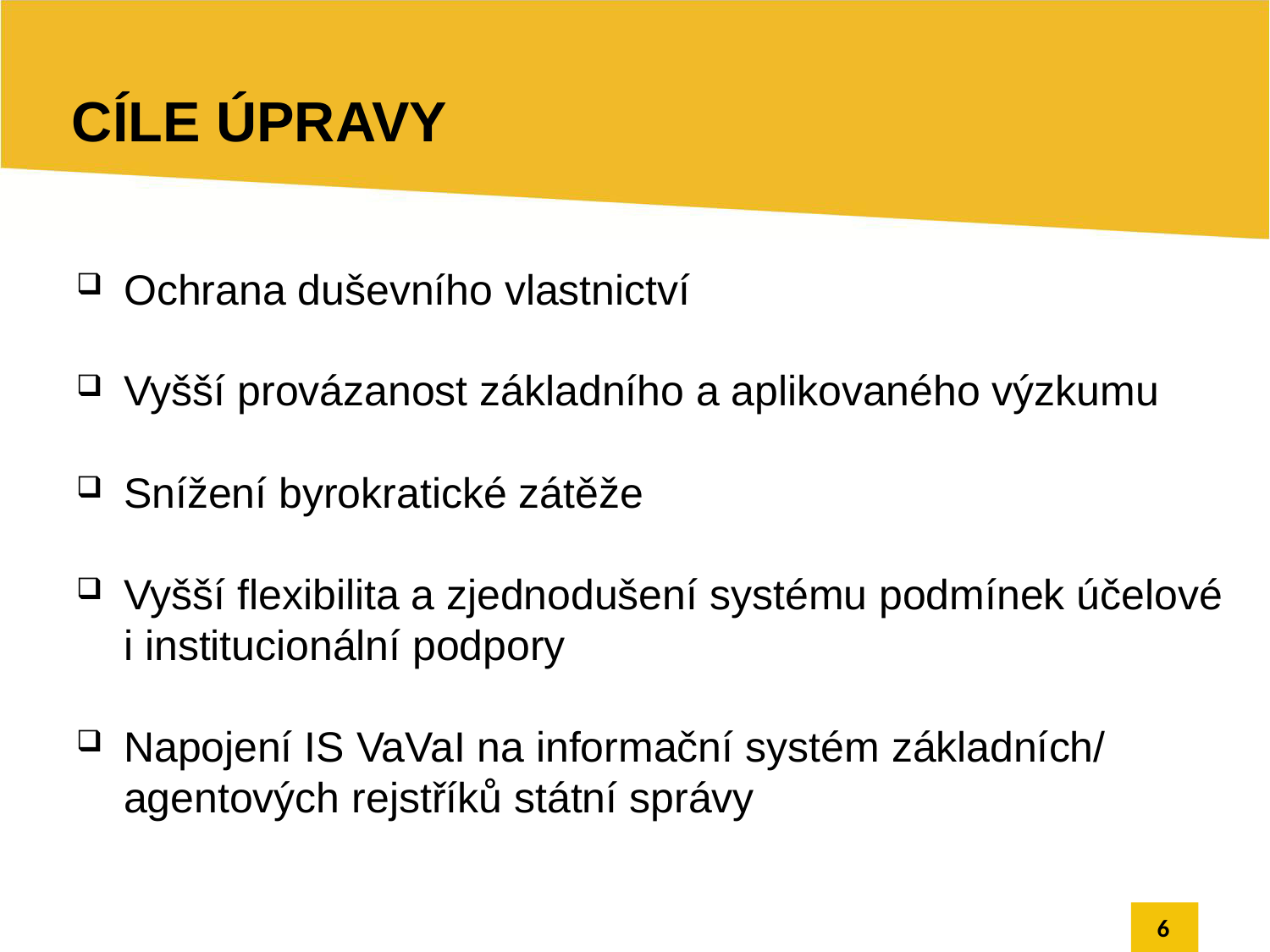

Cíle úpravy
Ochrana duševního vlastnictví

Vyšší provázanost základního a aplikovaného výzkumu

Snížení byrokratické zátěže

Vyšší flexibilita a zjednodušení systému podmínek účelové i institucionální podpory

Napojení IS VaVaI na informační systém základních/ agentových rejstříků státní správy

6